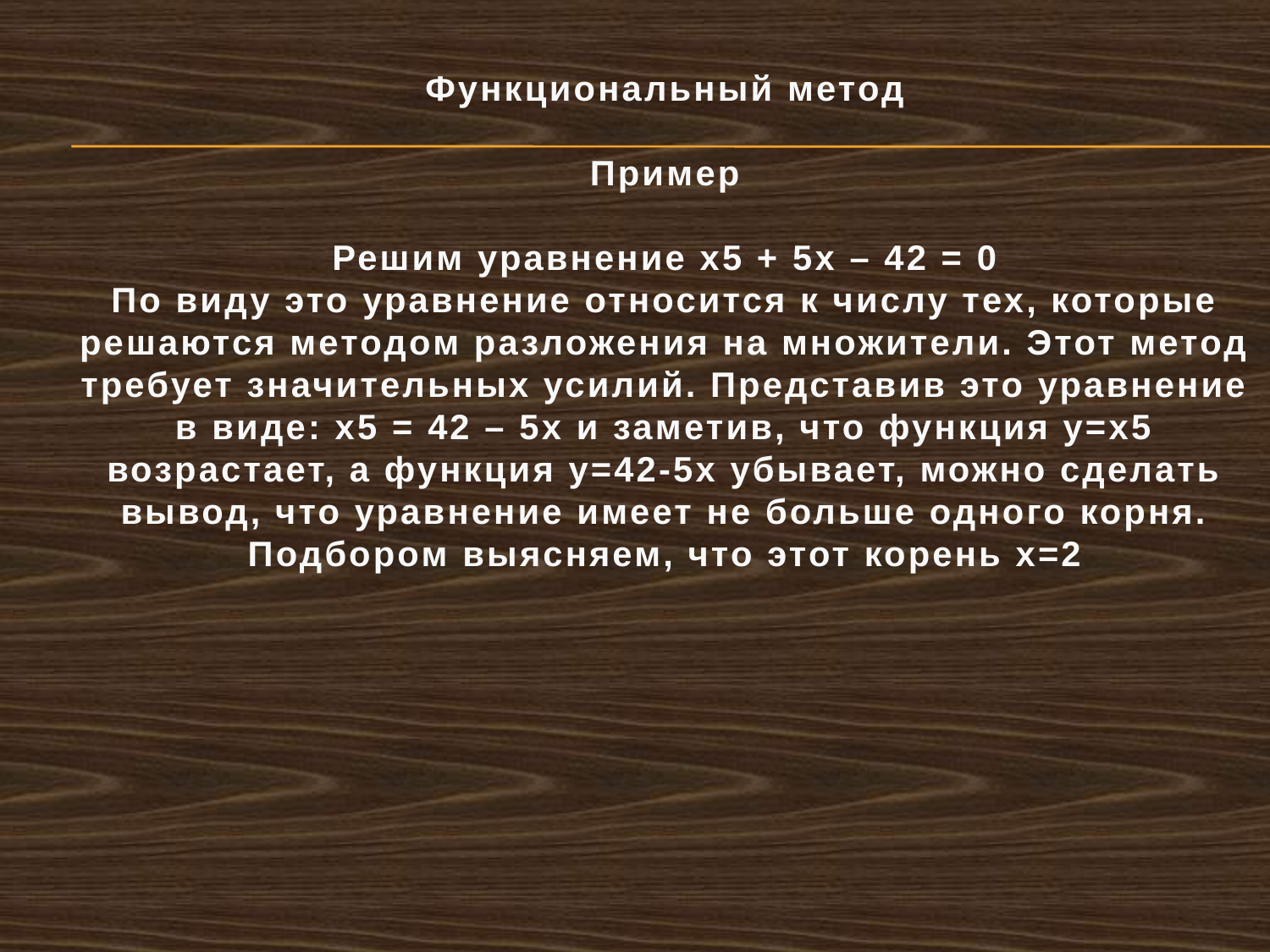

Функциональный метод

Пример

Решим уравнение х5 + 5х – 42 = 0
По виду это уравнение относится к числу тех, которые решаются методом разложения на множители. Этот метод требует значительных усилий. Представив это уравнение в виде: х5 = 42 – 5х и заметив, что функция у=х5 возрастает, а функция у=42-5х убывает, можно сделать вывод, что уравнение имеет не больше одного корня. Подбором выясняем, что этот корень х=2